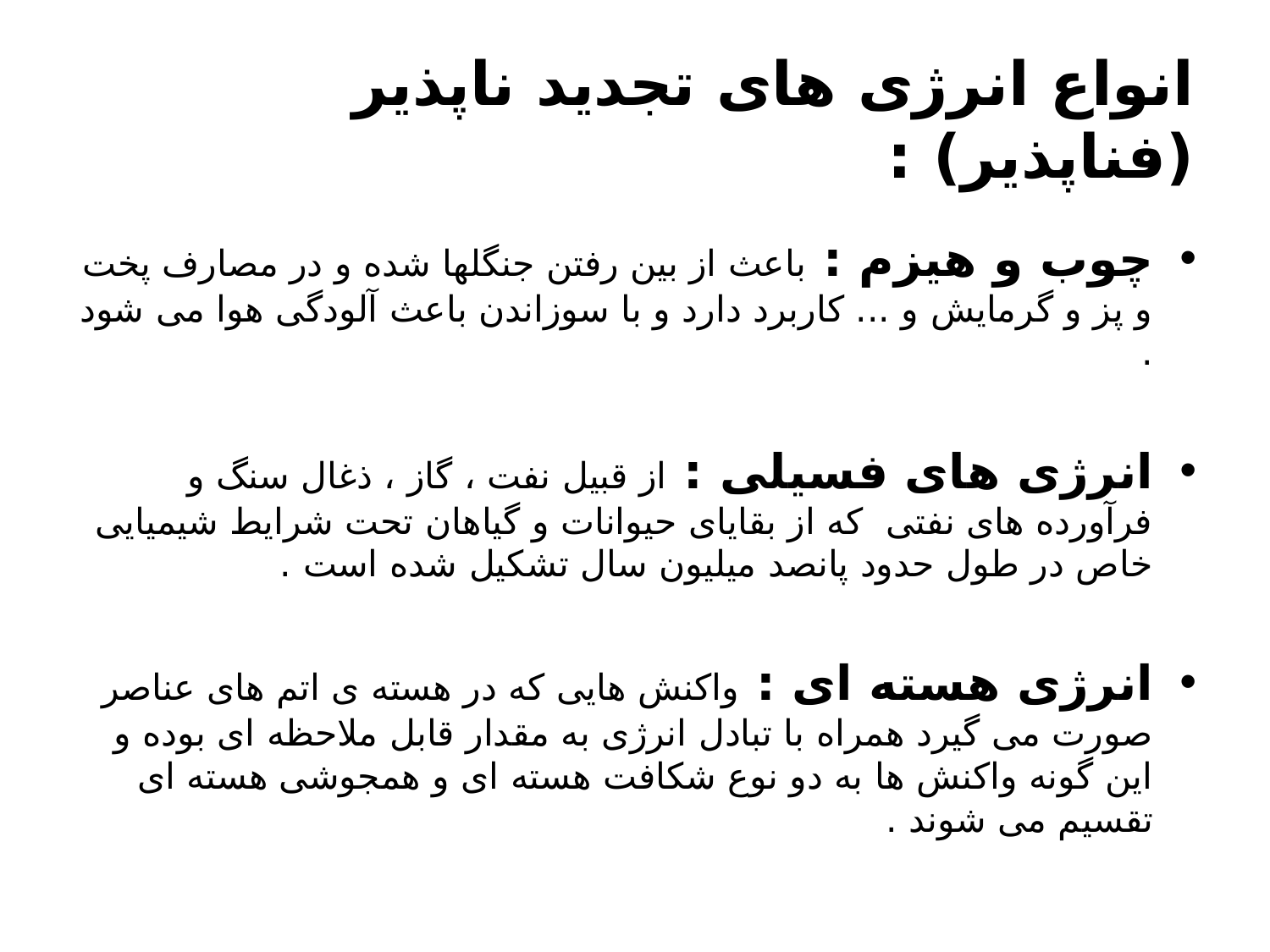

# انواع انرژی های تجدید ناپذیر (فناپذیر) :
چوب و هیزم : باعث از بین رفتن جنگلها شده و در مصارف پخت و پز و گرمایش و ... کاربرد دارد و با سوزاندن باعث آلودگی هوا می شود .

انرژی های فسیلی : از قبیل نفت ، گاز ، ذغال سنگ و فرآورده های نفتی  که از بقایای حیوانات و گیاهان تحت شرایط شیمیایی خاص در طول حدود پانصد میلیون سال تشکیل شده است .

انرژی هسته ای : واکنش هایی که در هسته ی اتم های عناصر صورت می گیرد همراه با تبادل انرژی به مقدار قابل ملاحظه ای بوده و این گونه واکنش ها به دو نوع شکافت هسته ای و همجوشی هسته ای تقسیم می شوند .